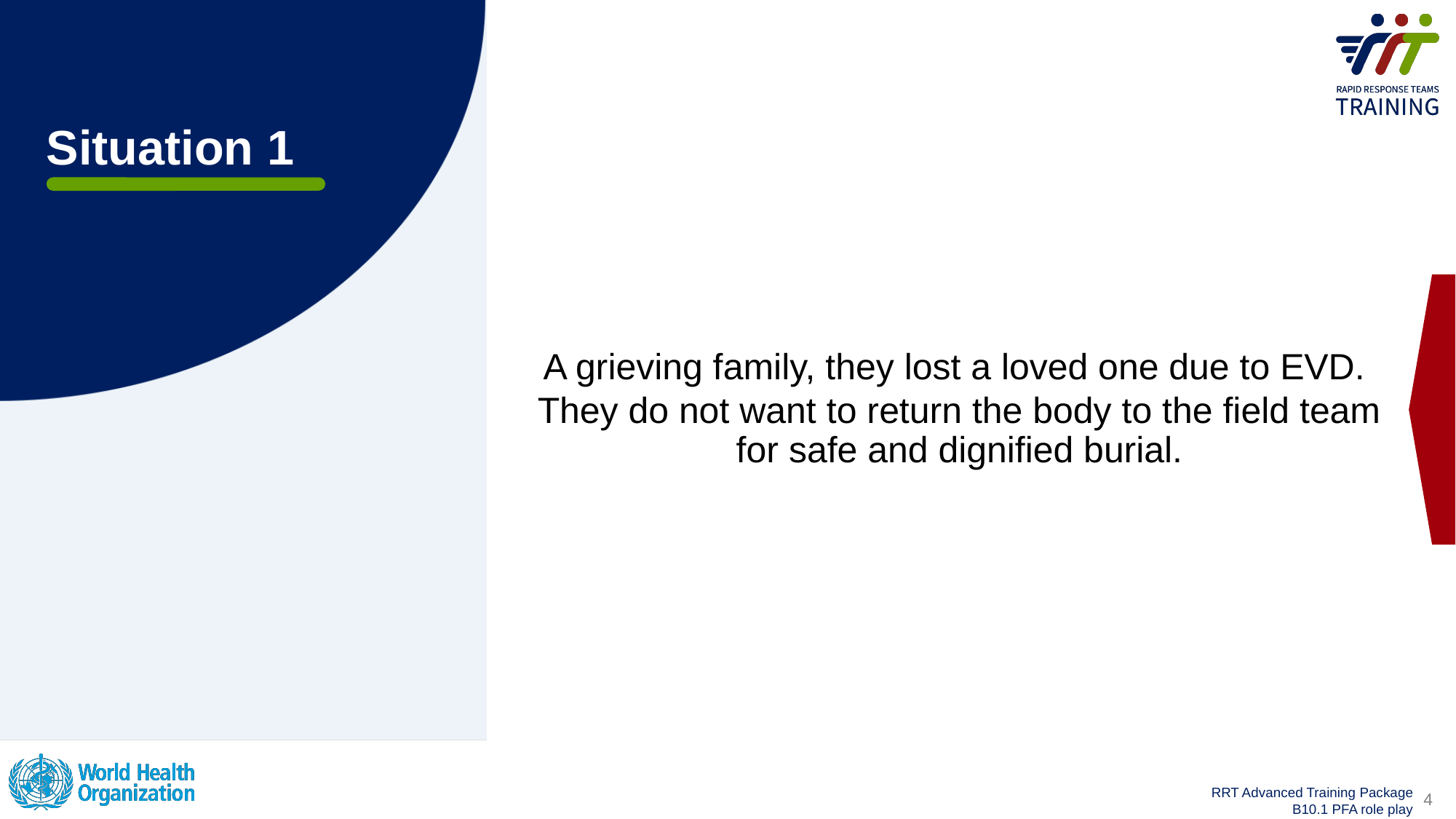

Situation 1
A grieving family, they lost a loved one due to EVD.
They do not want to return the body to the field team for safe and dignified burial.